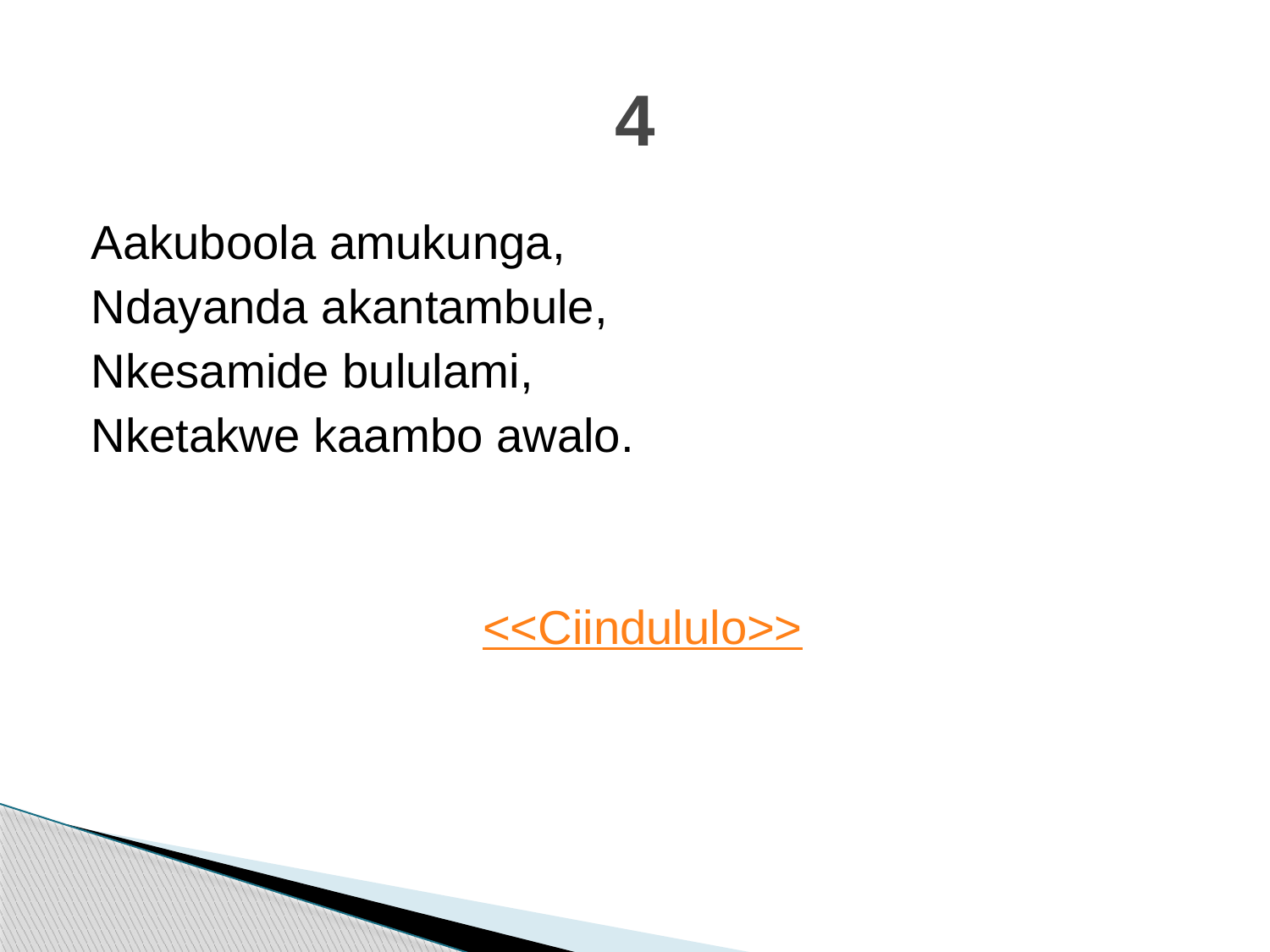

# 4
Aakuboola amukunga,
Ndayanda akantambule,
Nkesamide bululami,
Nketakwe kaambo awalo.

<<Ciindululo>>